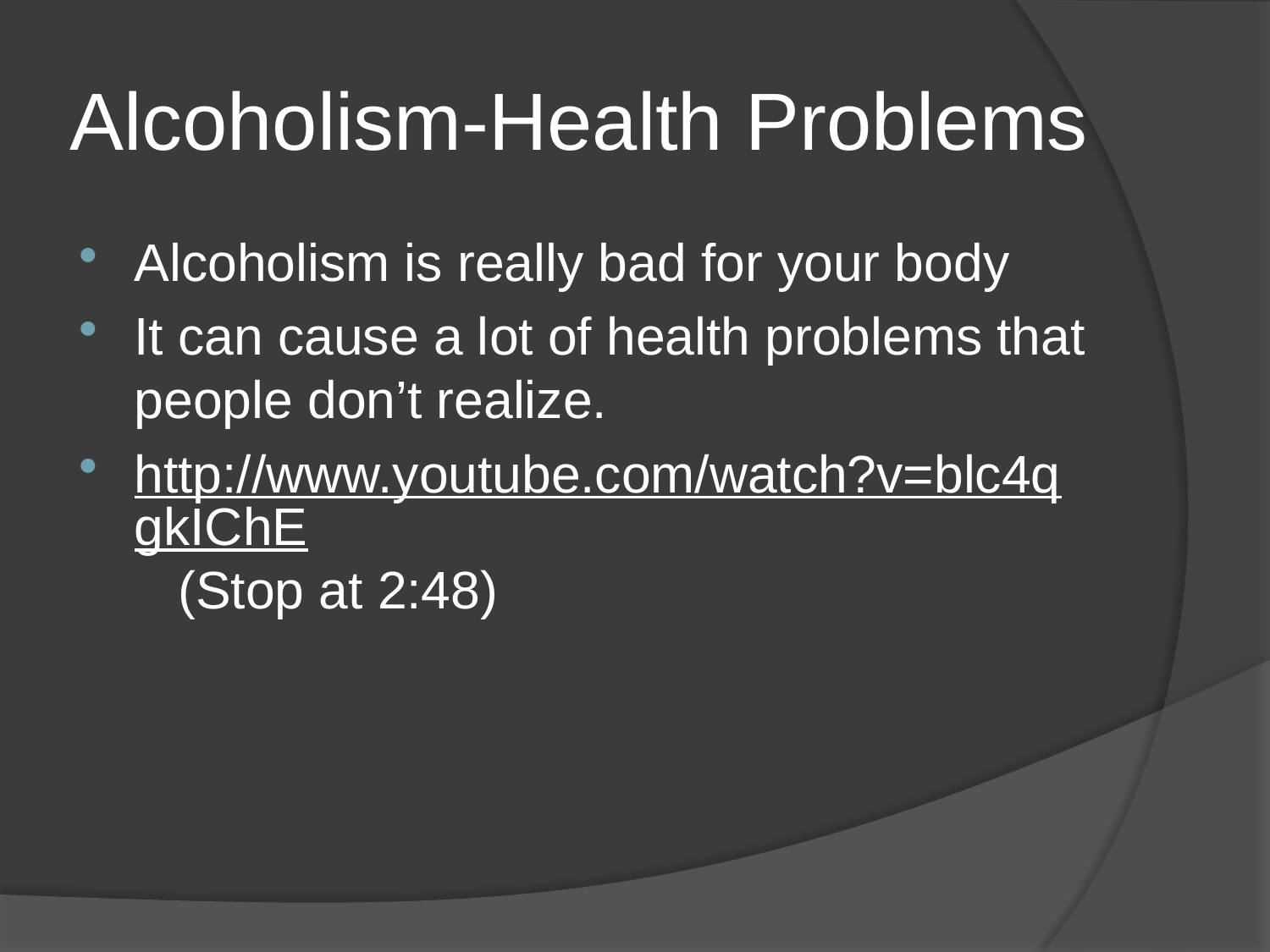

# Alcoholism-Health Problems
Alcoholism is really bad for your body
It can cause a lot of health problems that people don’t realize.
http://www.youtube.com/watch?v=blc4qgkIChE   (Stop at 2:48)